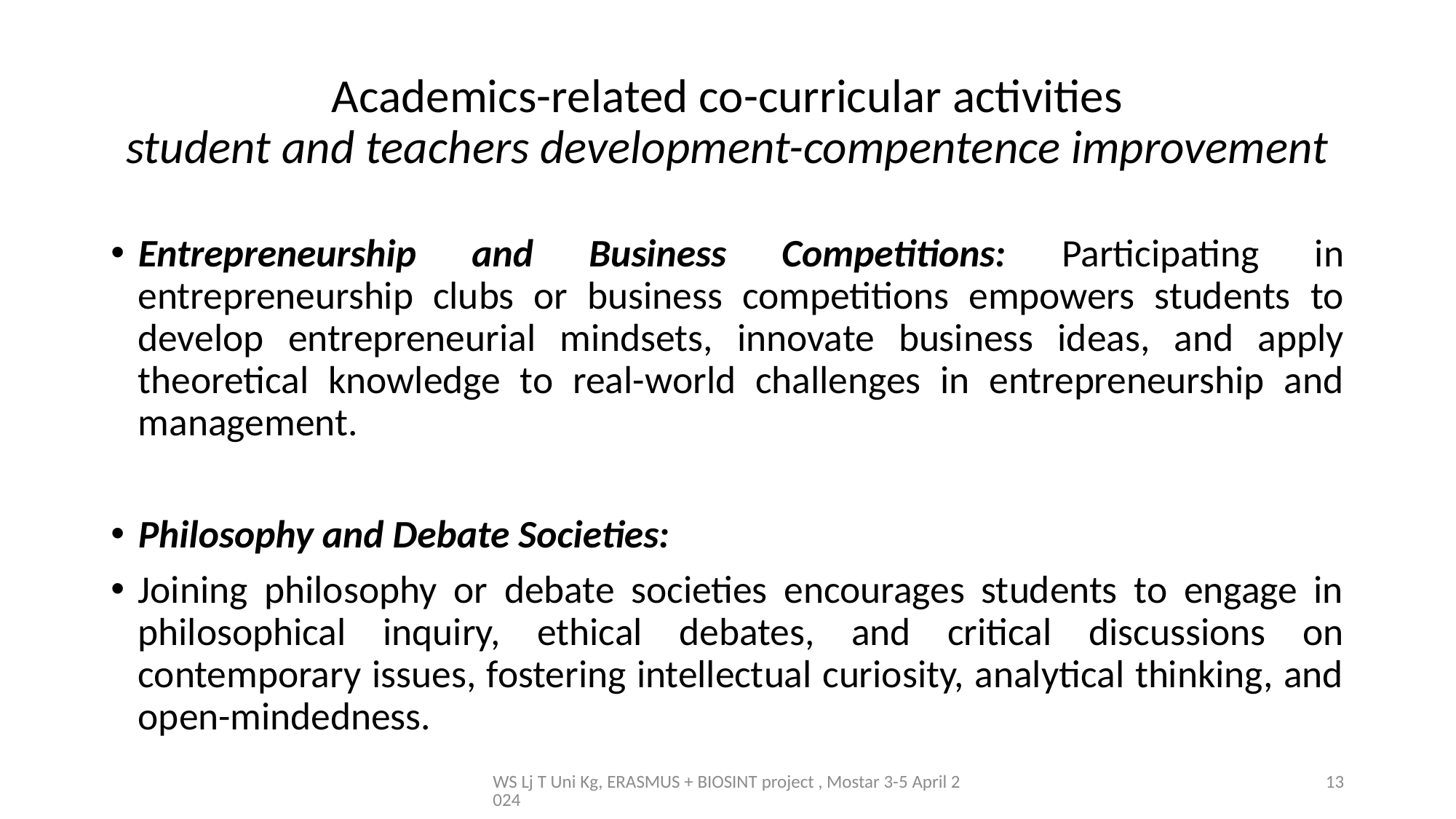

# Academics-related co-curricular activities student and teachers development-compentence improvement
Entrepreneurship and Business Competitions: Participating in entrepreneurship clubs or business competitions empowers students to develop entrepreneurial mindsets, innovate business ideas, and apply theoretical knowledge to real-world challenges in entrepreneurship and management.

Philosophy and Debate Societies:
Joining philosophy or debate societies encourages students to engage in philosophical inquiry, ethical debates, and critical discussions on contemporary issues, fostering intellectual curiosity, analytical thinking, and open-mindedness.
WS Lj T Uni Kg, ERASMUS + BIOSINT project , Mostar 3-5 April 2024
13